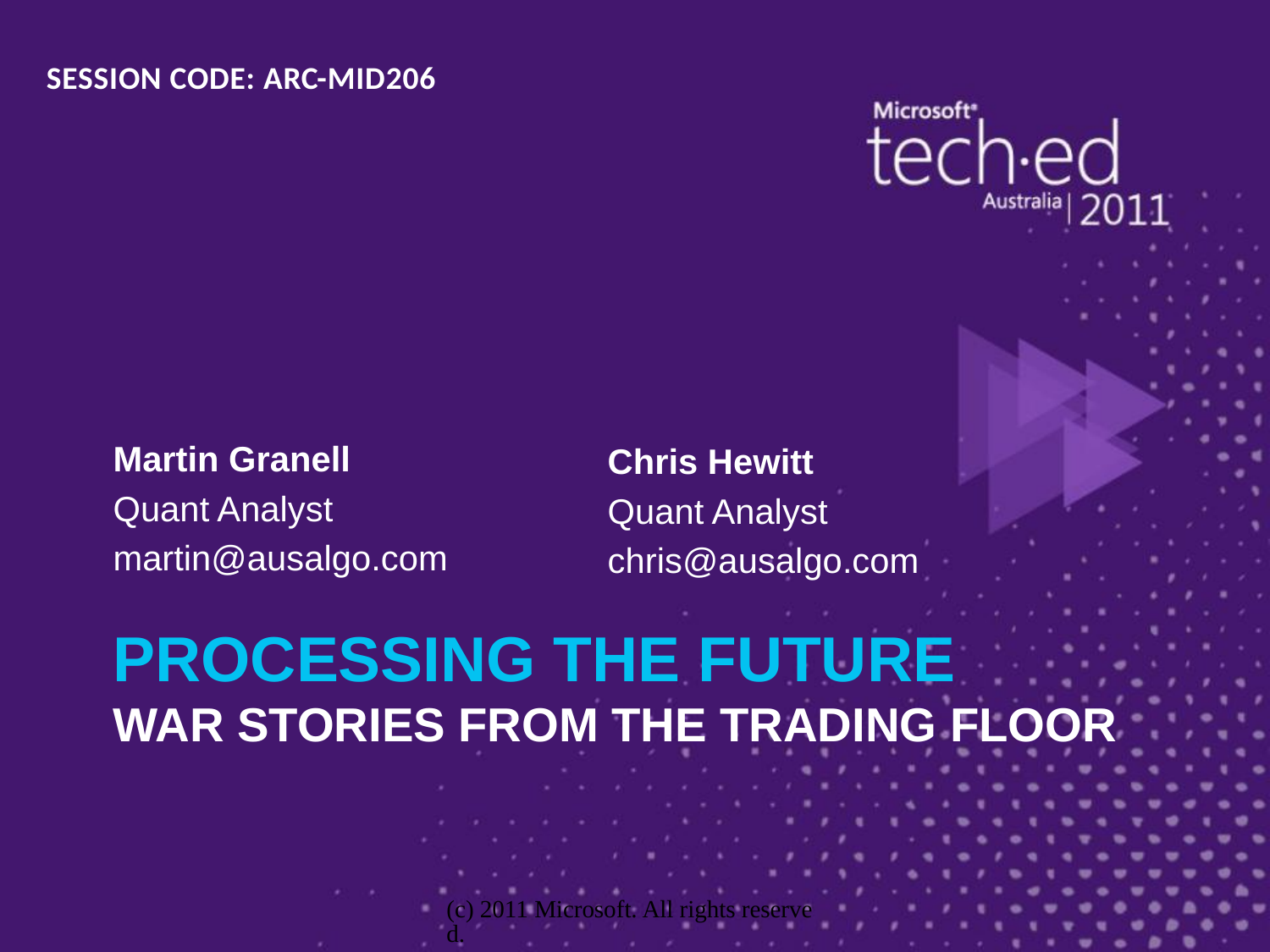

SESSION CODE: ARC-MID206
Martin Granell
Quant Analyst
martin@ausalgo.com
Chris Hewitt
Quant Analyst
chris@ausalgo.com
# Processing the future War stories from the trading floor
(c) 2011 Microsoft. All rights reserved.